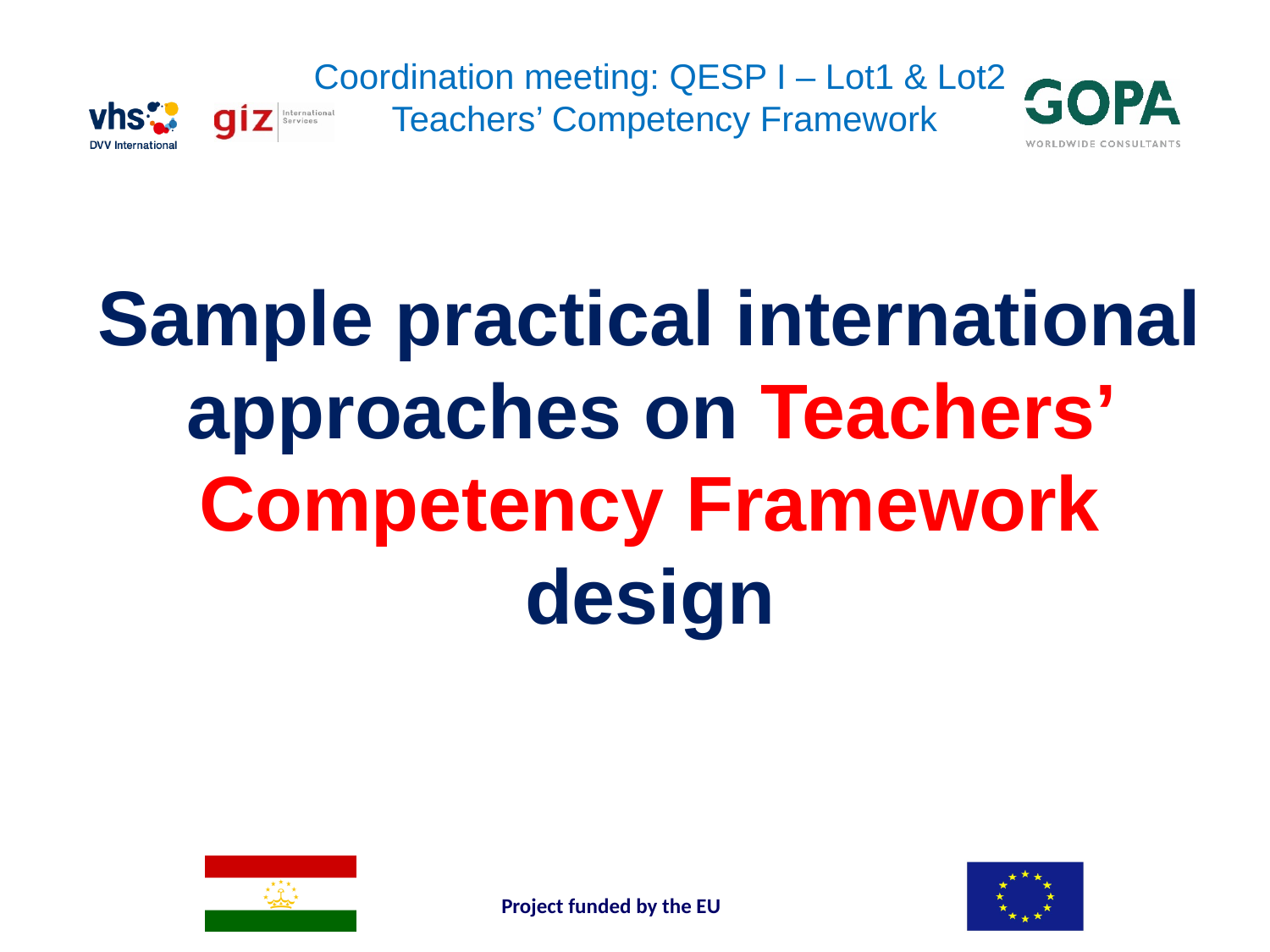

# Coordination meeting: QESP I – Lot1 & Lot2 Teachers’ Competency Framework
Sample practical international approaches on Teachers’ Competency Framework design

Project funded by the EU